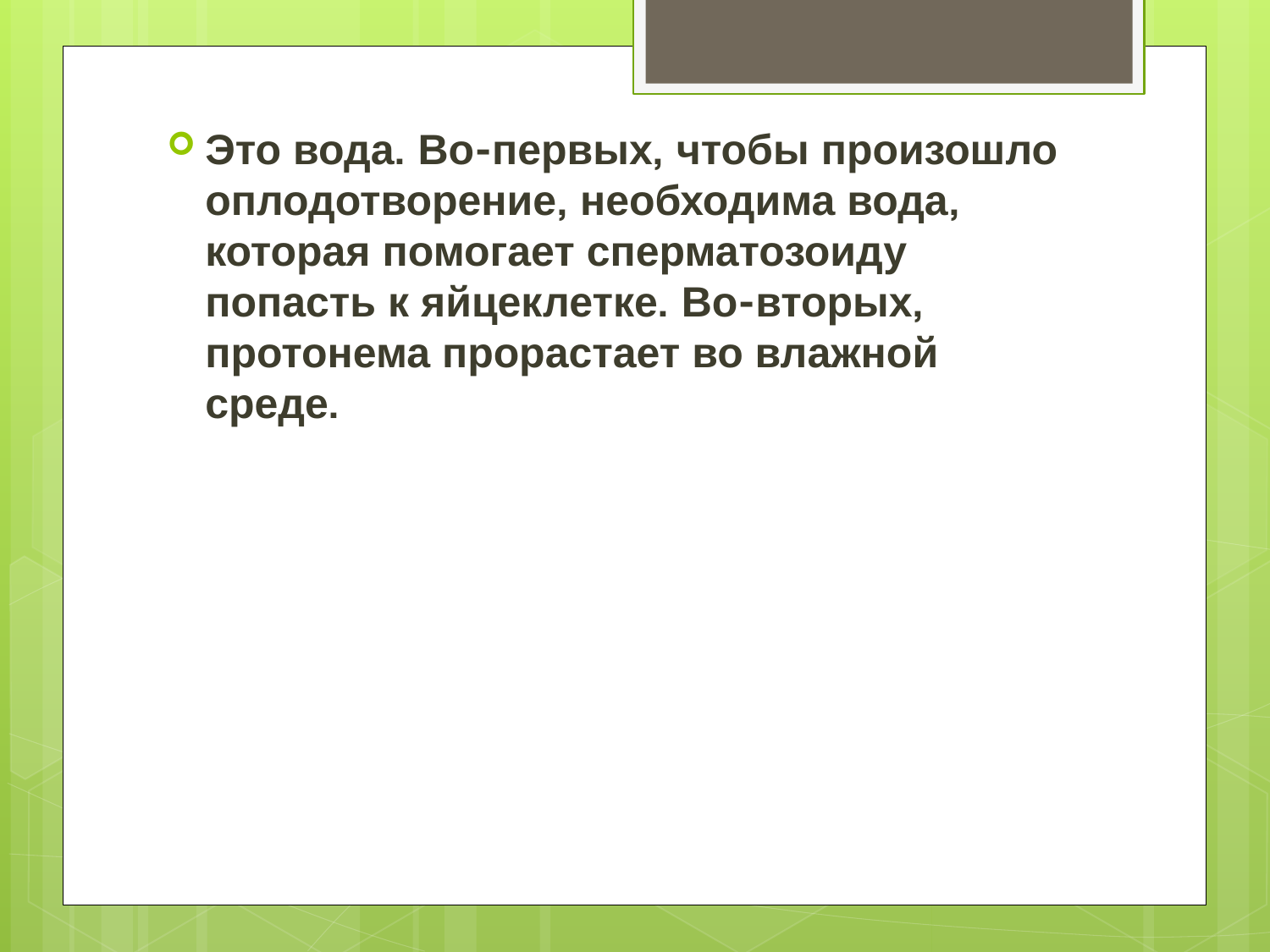

Это вода. Во-первых, чтобы произошло оплодотворение, необходима вода, которая помогает сперматозоиду попасть к яйцеклетке. Во-вторых, протонема прорастает во влажной среде.
#